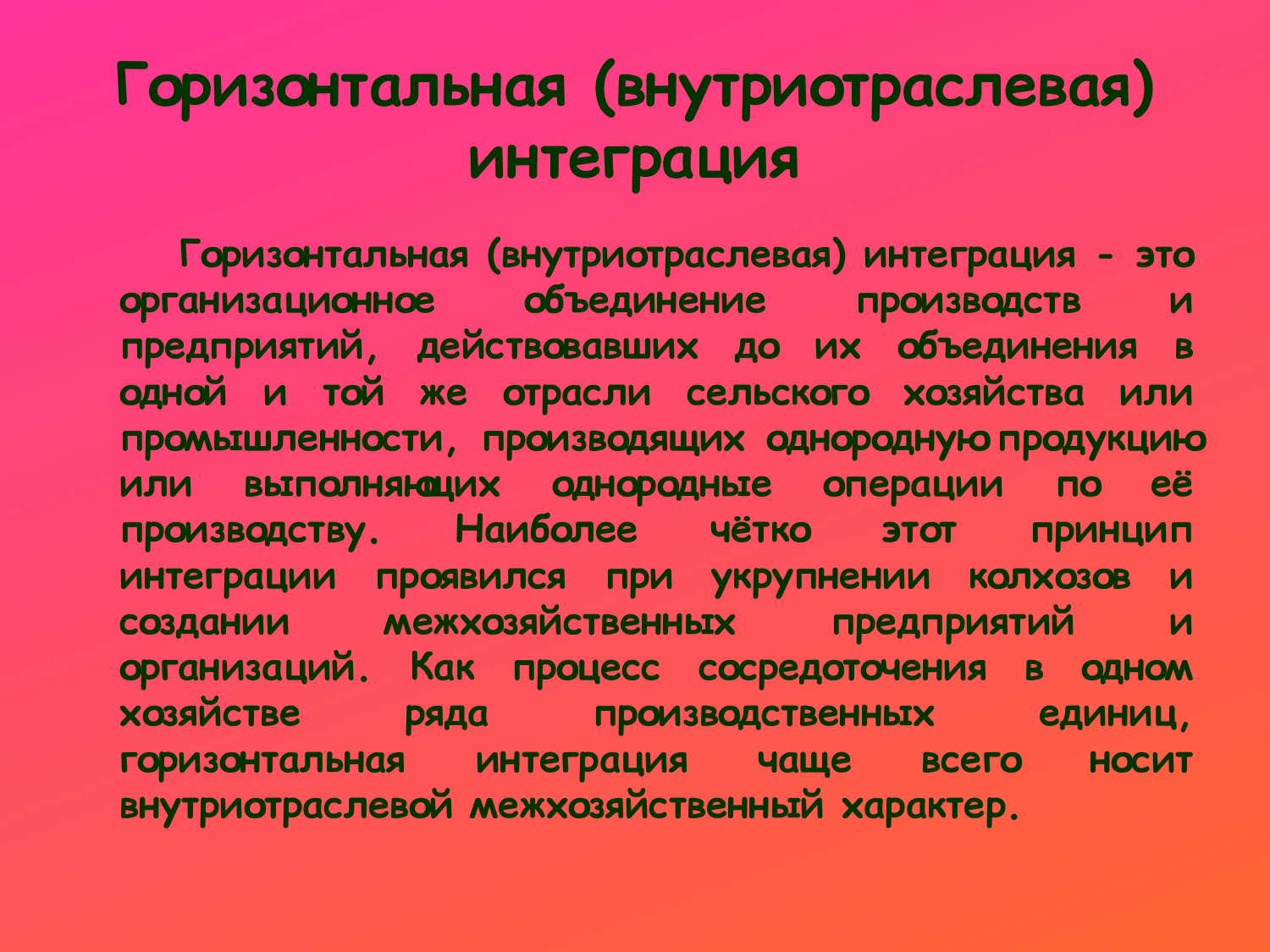

# Горизонтальная (внутриотраслевая) интеграция
      Горизонтальная (внутриотраслевая) интеграция - это организационное объединение производств и предприятий, действовавших до их объединения в одной и той же отрасли сельского хозяйства или промышленности, производящих однородную продукцию или выполняющих однородные операции по её производству. Наиболее чётко этот принцип интеграции проявился при укрупнении колхозов и создании межхозяйственных предприятий и организаций. Как процесс сосредоточения в одном хозяйстве ряда производственных единиц, горизонтальная интеграция чаще всего носит внутриотраслевой межхозяйственный характер.